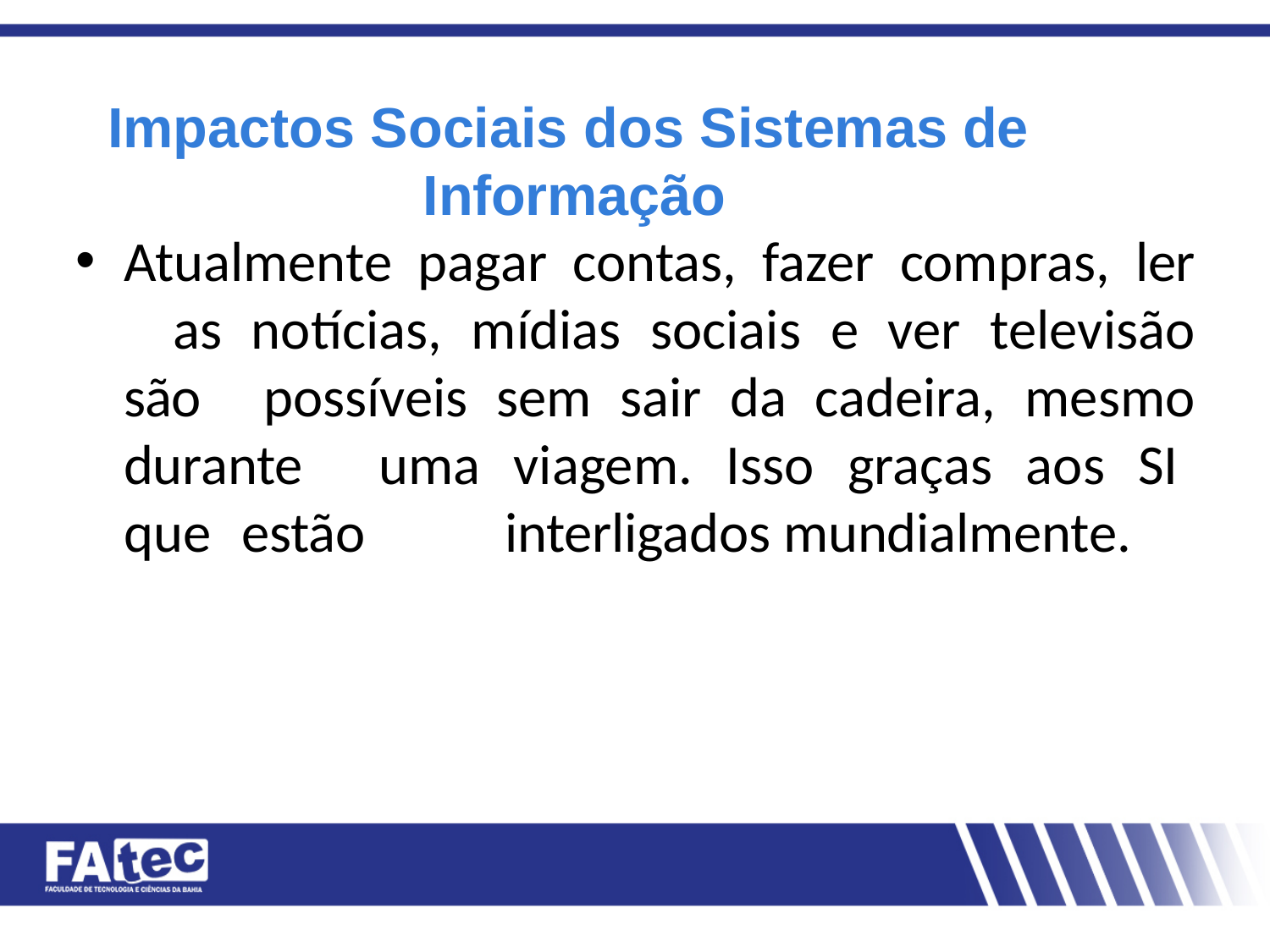

# Impactos Sociais dos Sistemas de Informação
Atualmente pagar contas, fazer compras, ler 	as notícias, mídias sociais e ver televisão são 	possíveis sem sair da cadeira, mesmo durante 	uma  viagem.  Isso  graças  aos  SI  que  estão 	interligados mundialmente.